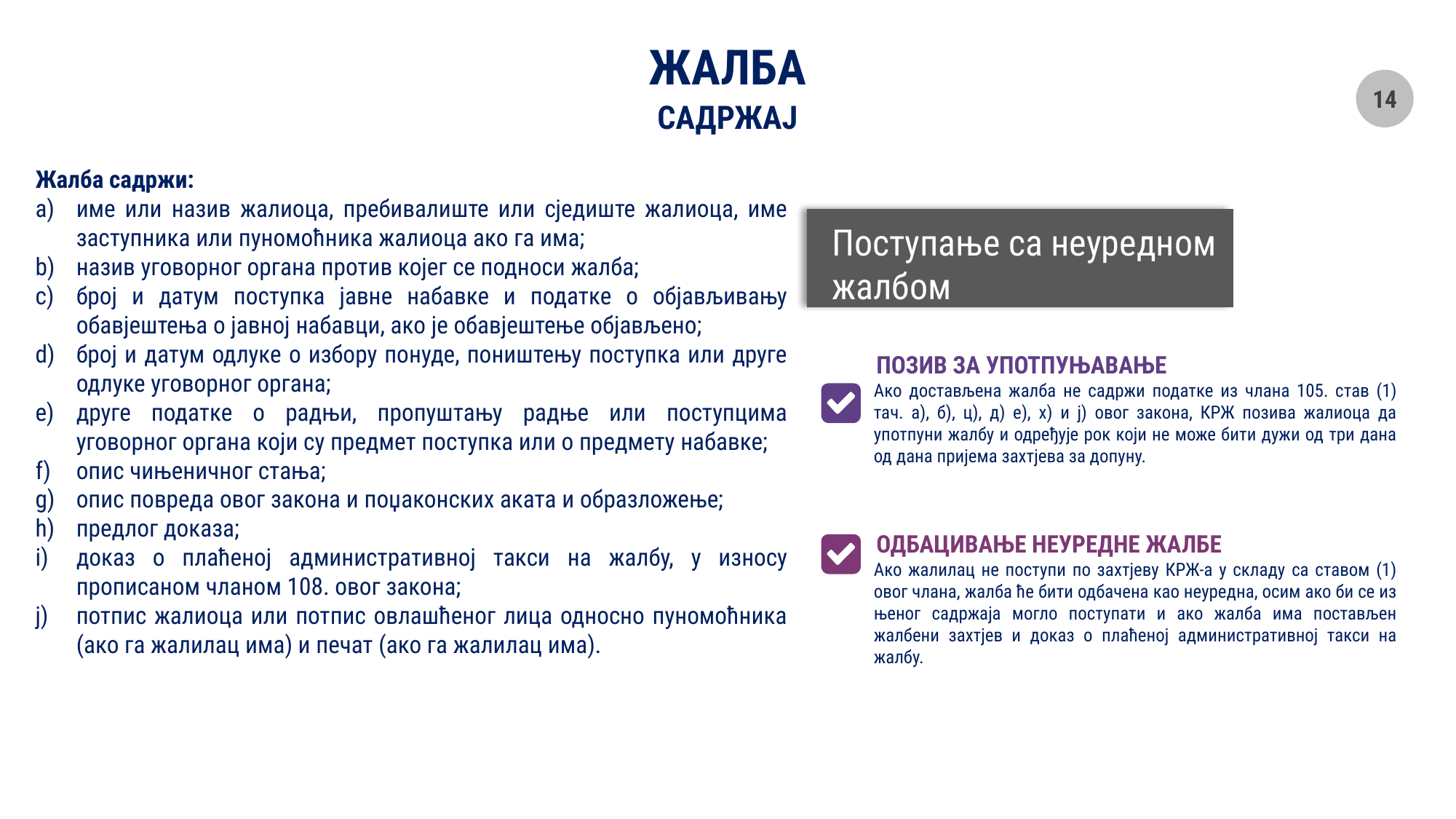

# ЖАЛБА
САДРЖАЈ
Жалба садржи:
име или назив жалиоца, пребивалиште или сједиште жалиоца, име заступника или пуномоћника жалиоца ако га има;
назив уговорног органа против којег се подноси жалба;
број и датум поступка јавне набавке и податке о објављивању обавјештења о јавној набавци, ако је обавјештење објављено;
број и датум одлуке о избору понуде, поништењу поступка или друге одлуке уговорног органа;
друге податке о радњи, пропуштању радње или поступцима уговорног органа који су предмет поступка или о предмету набавке;
опис чињеничног стања;
опис повреда овог закона и поџаконских аката и образложење;
предлог доказа;
доказ о плаћеној административној такси на жалбу, у износу прописаном чланом 108. овог закона;
потпис жалиоца или потпис овлашћеног лица односно пуномоћника (ако га жалилац има) и печат (ако га жалилац има).

Поступање са неуредном жалбом
ПОЗИВ ЗА УПОТПУЊАВАЊЕ
Ако достављена жалба не садржи податке из члана 105. став (1) тач. а), б), ц), д) е), х) и ј) овог закона, КРЖ позива жалиоца да употпуни жалбу и одређује рок који не може бити дужи од три дана од дана пријема захтјева за допуну.

ОДБАЦИВАЊЕ НЕУРЕДНЕ ЖАЛБЕ
Ако жалилац не поступи по захтјеву КРЖ-а у складу са ставом (1) овог члана, жалба ће бити одбачена као неуредна, осим ако би се из њеног садржаја могло поступати и ако жалба има постављен жалбени захтјев и доказ о плаћеној административној такси на жалбу.